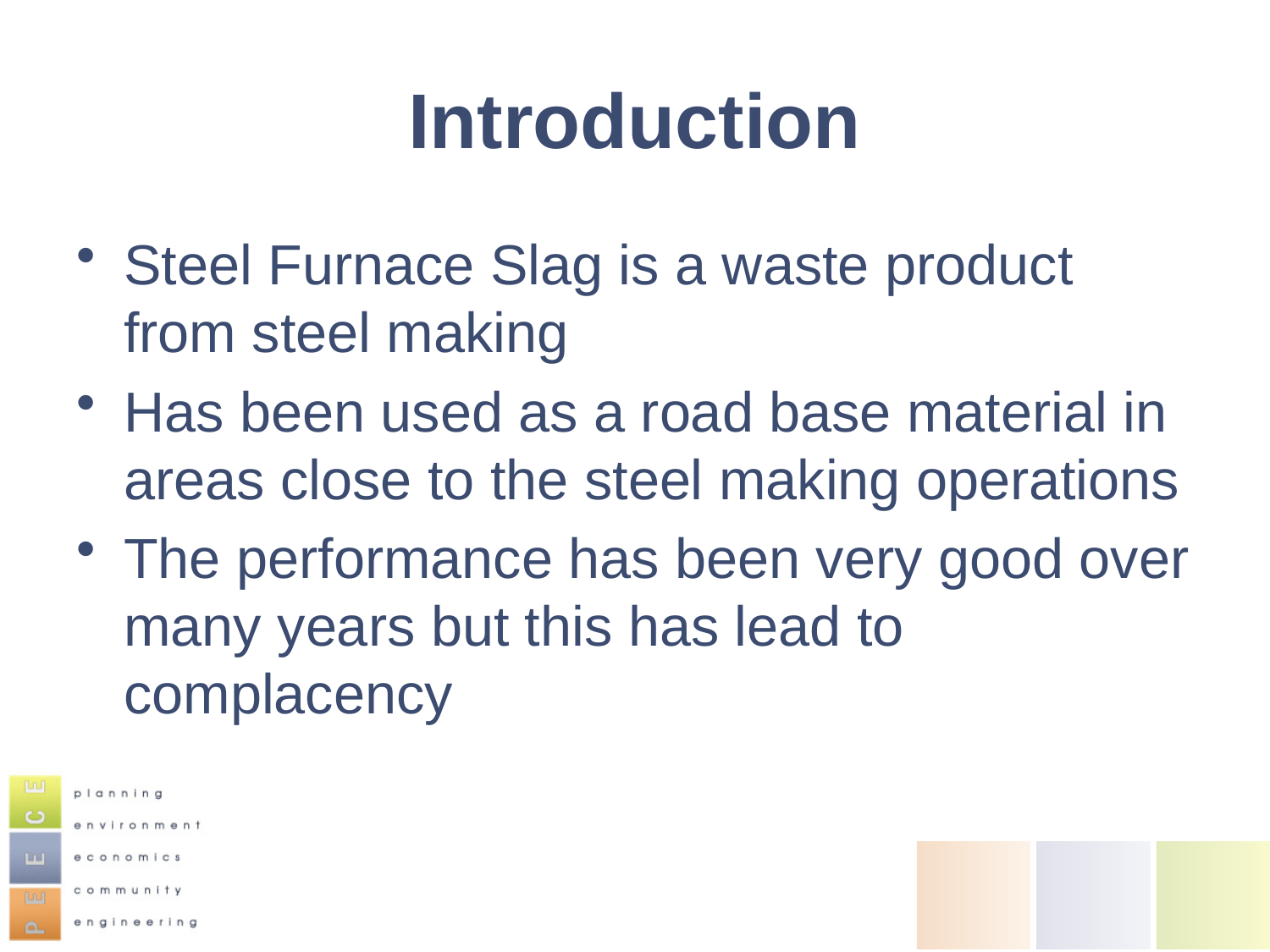

# Introduction
Steel Furnace Slag is a waste product from steel making
Has been used as a road base material in areas close to the steel making operations
The performance has been very good over many years but this has lead to complacency